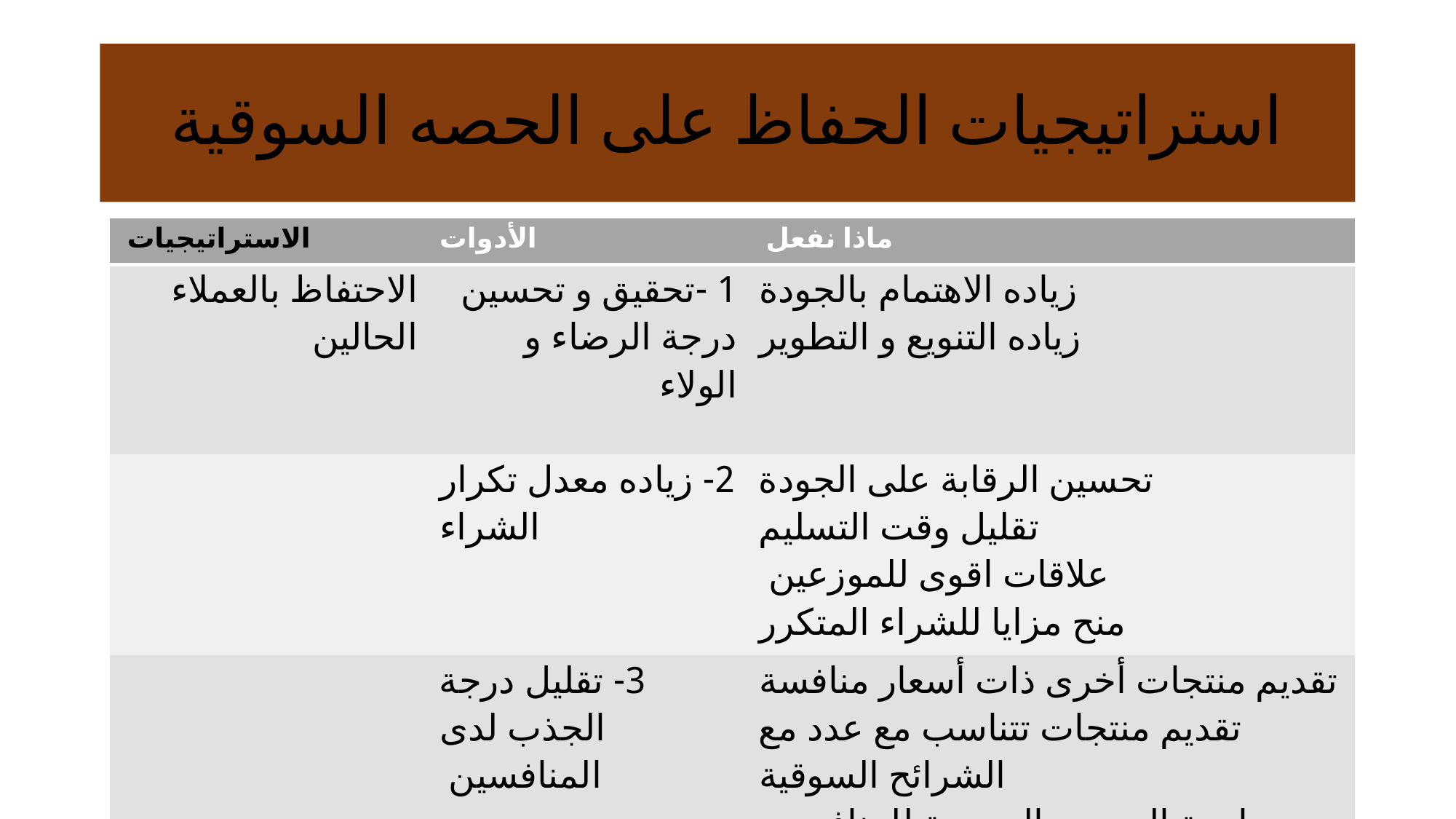

# استراتيجيات الحفاظ على الحصه السوقية
| الاستراتيجيات | الأدوات | ماذا نفعل |
| --- | --- | --- |
| الاحتفاظ بالعملاء الحالين | 1 -تحقيق و تحسين درجة الرضاء و الولاء | زياده الاهتمام بالجودة زياده التنويع و التطوير |
|  | 2- زياده معدل تكرار الشراء | تحسين الرقابة على الجودة تقليل وقت التسليم علاقات اقوى للموزعين منح مزايا للشراء المتكرر |
|  | 3- تقليل درجة الجذب لدى المنافسين | تقديم منتجات أخرى ذات أسعار منافسة تقديم منتجات تتناسب مع عدد مع الشرائح السوقية مواجهة الحروب السعرية للمنافسين بتقديم حملات ترويج للمبيعات |
|  |  |  |